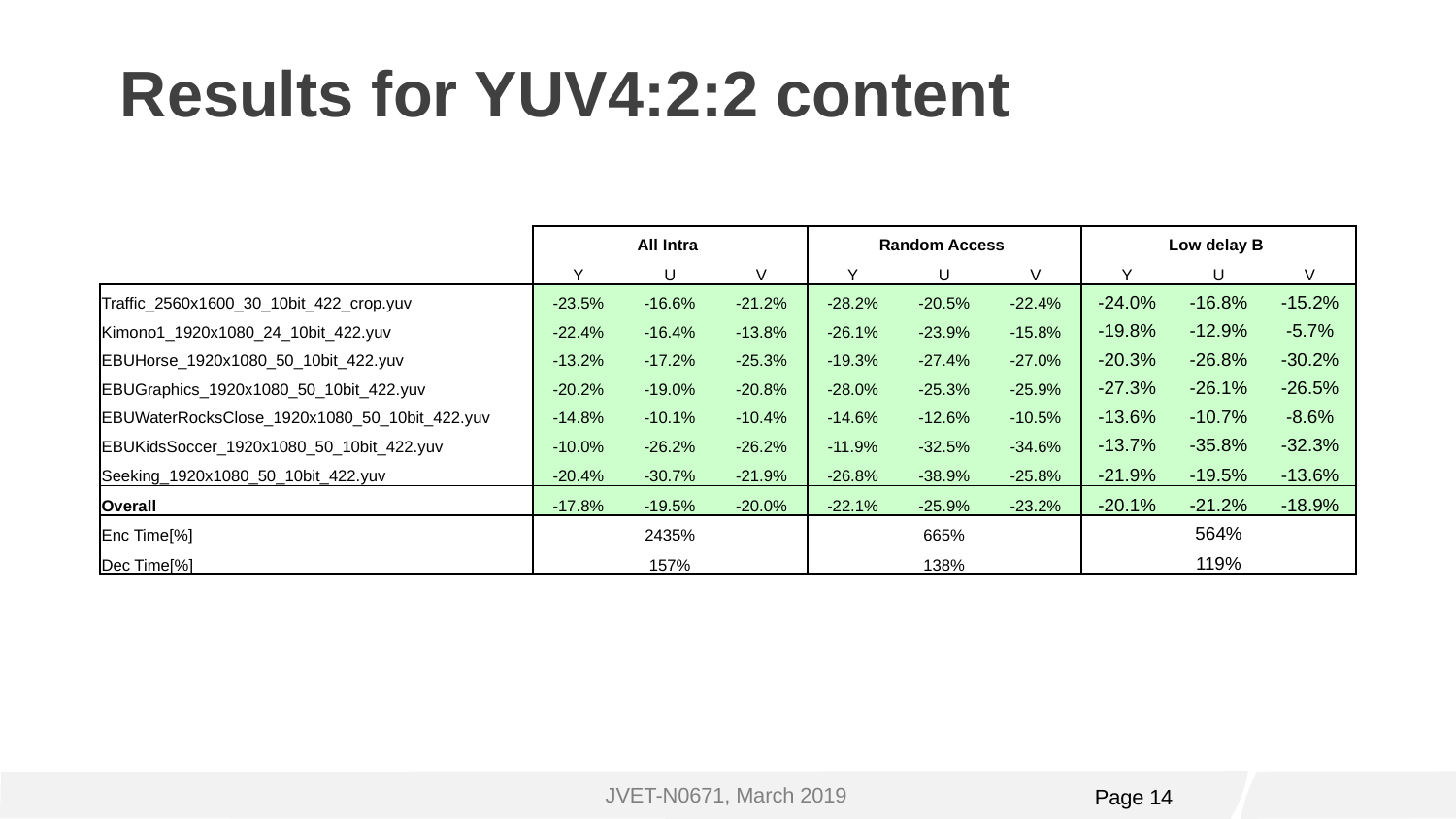

# Results for YUV4:2:2 content
|  | All Intra |  |  | Random Access |  |  | Low delay B |  |  |
| --- | --- | --- | --- | --- | --- | --- | --- | --- | --- |
|  | Y | U | V | Y | U | V | Y | U | V |
| Traffic\_2560x1600\_30\_10bit\_422\_crop.yuv | -23.5% | -16.6% | -21.2% | -28.2% | -20.5% | -22.4% | -24.0% | -16.8% | -15.2% |
| Kimono1\_1920x1080\_24\_10bit\_422.yuv | -22.4% | -16.4% | -13.8% | -26.1% | -23.9% | -15.8% | -19.8% | -12.9% | -5.7% |
| EBUHorse\_1920x1080\_50\_10bit\_422.yuv | -13.2% | -17.2% | -25.3% | -19.3% | -27.4% | -27.0% | -20.3% | -26.8% | -30.2% |
| EBUGraphics\_1920x1080\_50\_10bit\_422.yuv | -20.2% | -19.0% | -20.8% | -28.0% | -25.3% | -25.9% | -27.3% | -26.1% | -26.5% |
| EBUWaterRocksClose\_1920x1080\_50\_10bit\_422.yuv | -14.8% | -10.1% | -10.4% | -14.6% | -12.6% | -10.5% | -13.6% | -10.7% | -8.6% |
| EBUKidsSoccer\_1920x1080\_50\_10bit\_422.yuv | -10.0% | -26.2% | -26.2% | -11.9% | -32.5% | -34.6% | -13.7% | -35.8% | -32.3% |
| Seeking\_1920x1080\_50\_10bit\_422.yuv | -20.4% | -30.7% | -21.9% | -26.8% | -38.9% | -25.8% | -21.9% | -19.5% | -13.6% |
| Overall | -17.8% | -19.5% | -20.0% | -22.1% | -25.9% | -23.2% | -20.1% | -21.2% | -18.9% |
| Enc Time[%] | 2435% |  |  | 665% |  |  | 564% |  |  |
| Dec Time[%] | 157% |  |  | 138% |  |  | 119% |  |  |